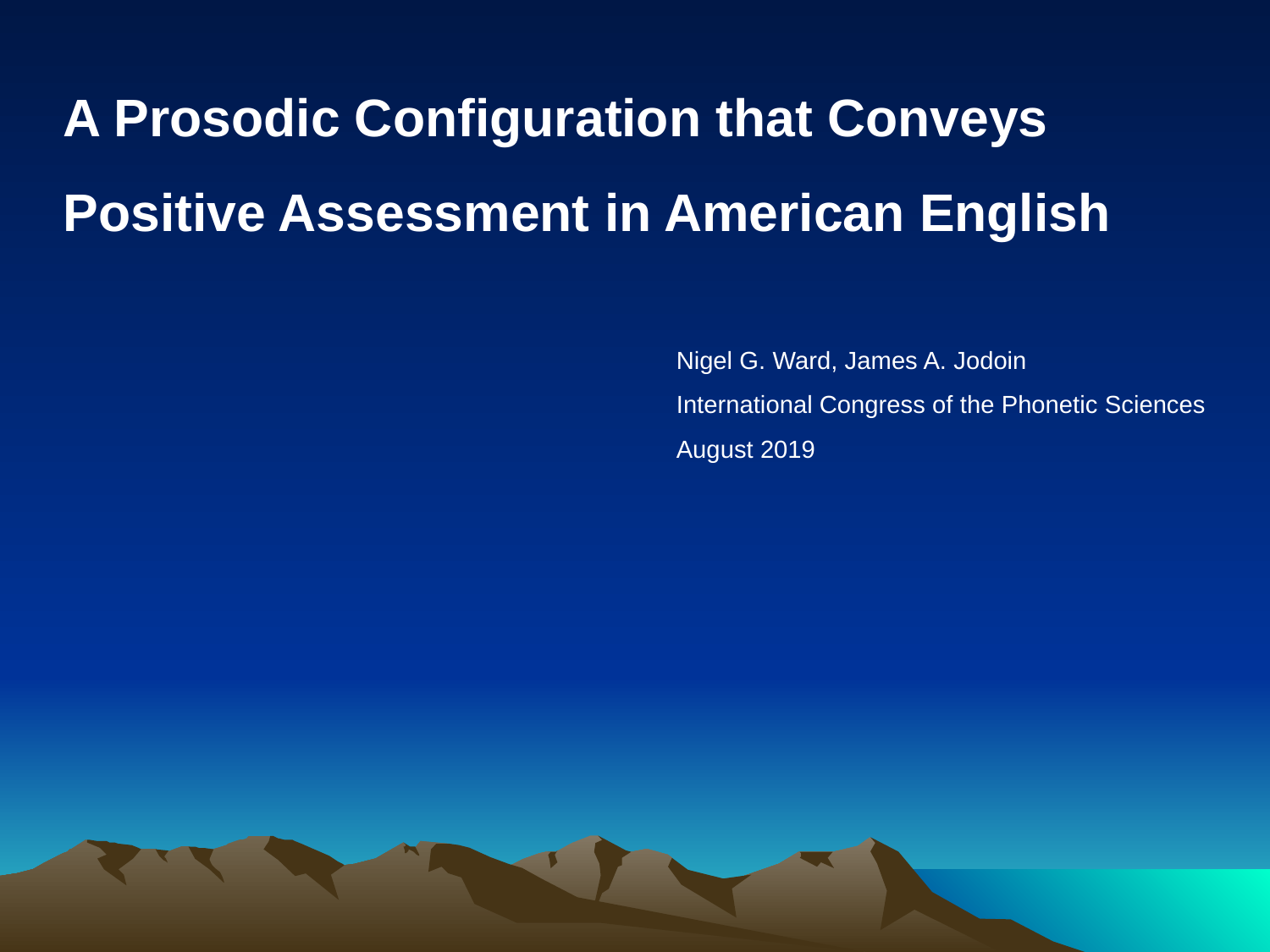

A Prosodic Configuration that Conveys
Positive Assessment in American English

Nigel G. Ward, James A. Jodoin
International Congress of the Phonetic Sciences
August 2019